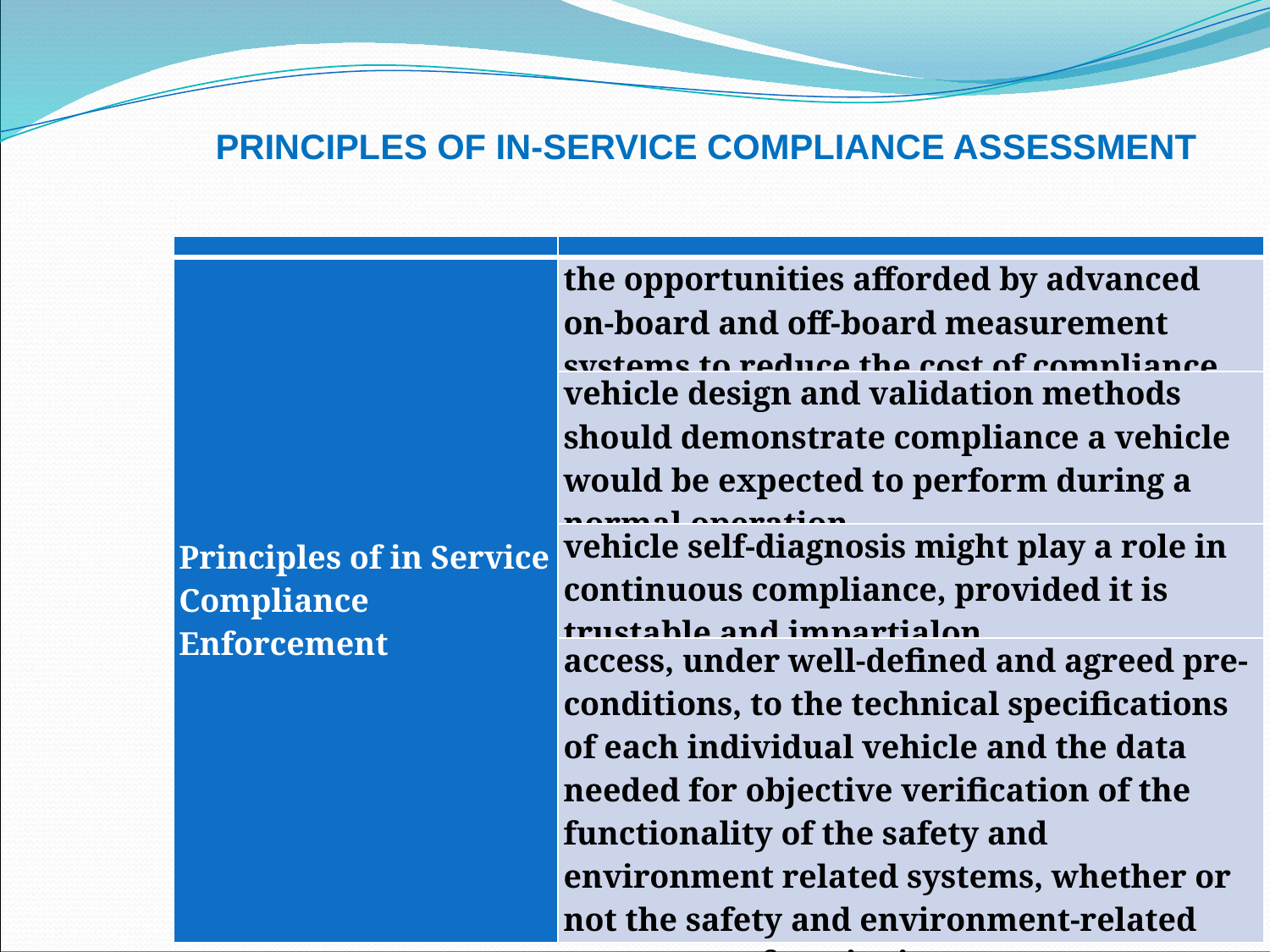

PRINCIPLES OF IN-SERVICE COMPLIANCE ASSESSMENT

|  |  |
| --- | --- |
| Principles of in Service Compliance Enforcement | the opportunities afforded by advanced on-board and off-board measurement systems to reduce the cost of compliance |
|  | vehicle design and validation methods should demonstrate compliance a vehicle would be expected to perform during a normal operation |
|  | vehicle self-diagnosis might play a role in continuous compliance, provided it is trustable and impartialon |
|  | access, under well-defined and agreed pre-conditions, to the technical specifications of each individual vehicle and the data needed for objective verification of the functionality of the safety and environment related systems, whether or not the safety and environment-related systems are functioning |